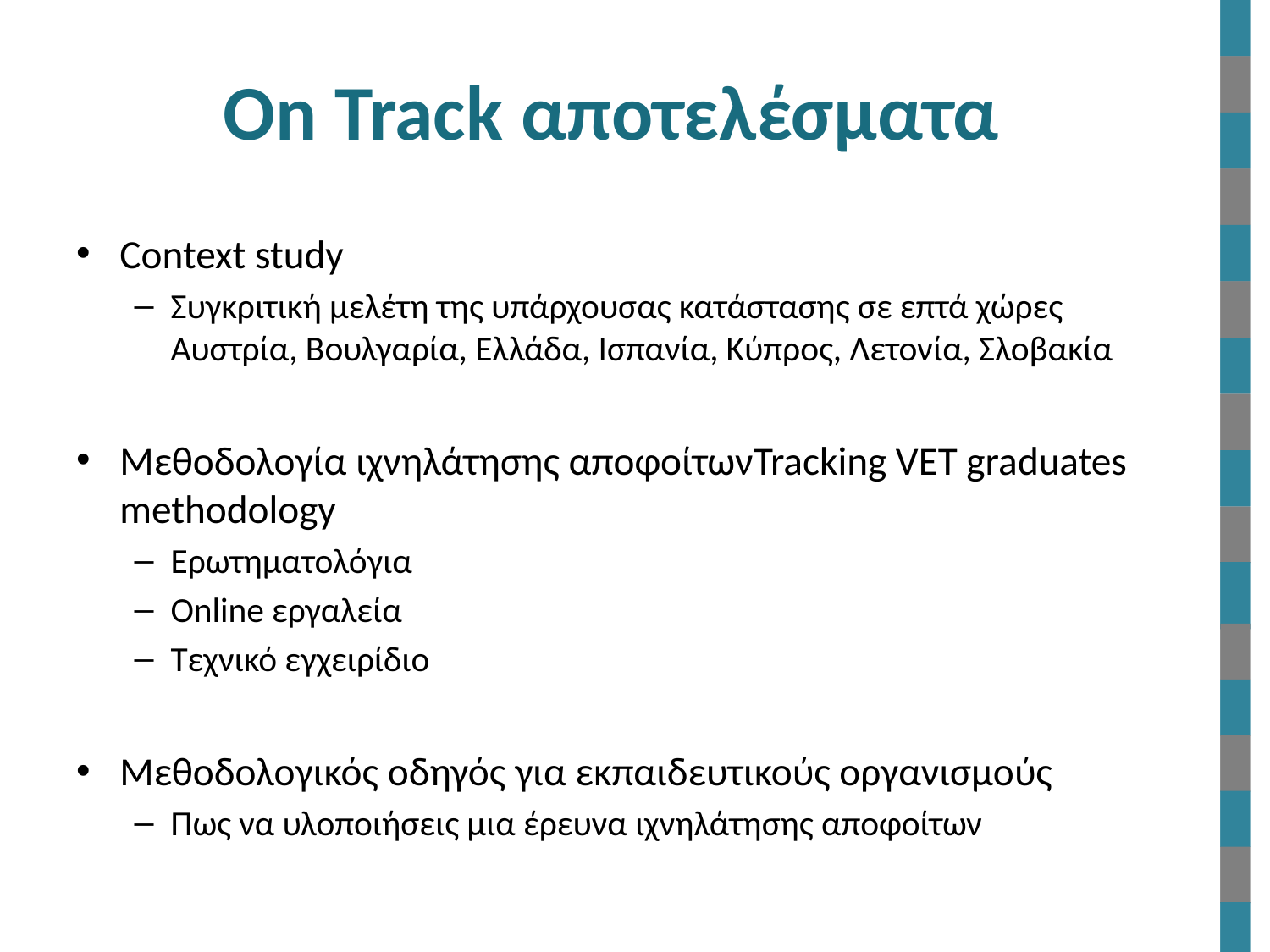

# On Track αποτελέσματα
Context study
Συγκριτική μελέτη της υπάρχουσας κατάστασης σε επτά χώρες Αυστρία, Βουλγαρία, Ελλάδα, Ισπανία, Κύπρος, Λετονία, Σλοβακία

Μεθοδολογία ιχνηλάτησης αποφοίτωνTracking VET graduates methodology
Ερωτηματολόγια
Online εργαλεία
Τεχνικό εγχειρίδιο

Μεθοδολογικός οδηγός για εκπαιδευτικούς οργανισμούς
Πως να υλοποιήσεις μια έρευνα ιχνηλάτησης αποφοίτων